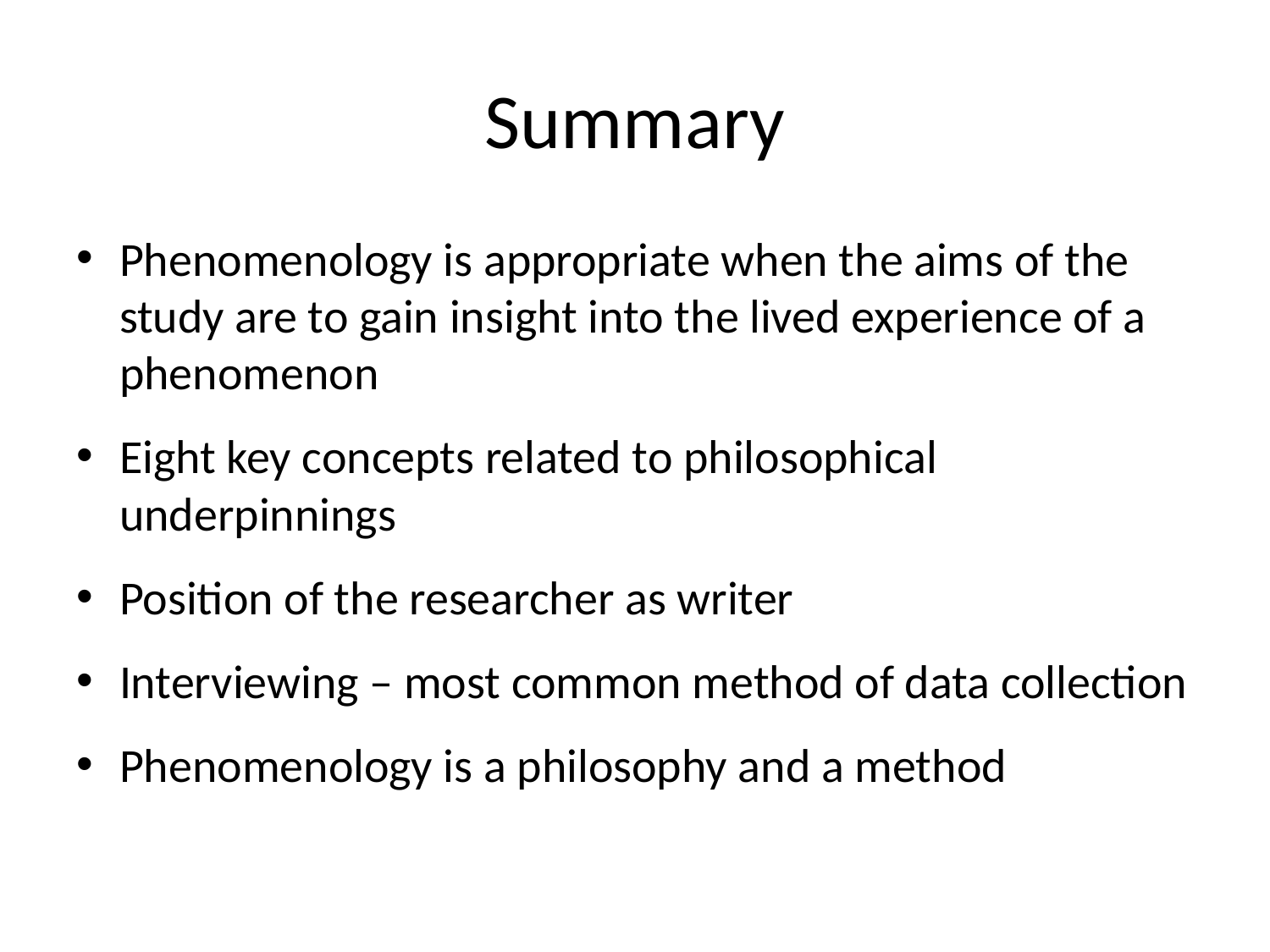

# Summary
Phenomenology is appropriate when the aims of the study are to gain insight into the lived experience of a phenomenon
Eight key concepts related to philosophical underpinnings
Position of the researcher as writer
Interviewing – most common method of data collection
Phenomenology is a philosophy and a method